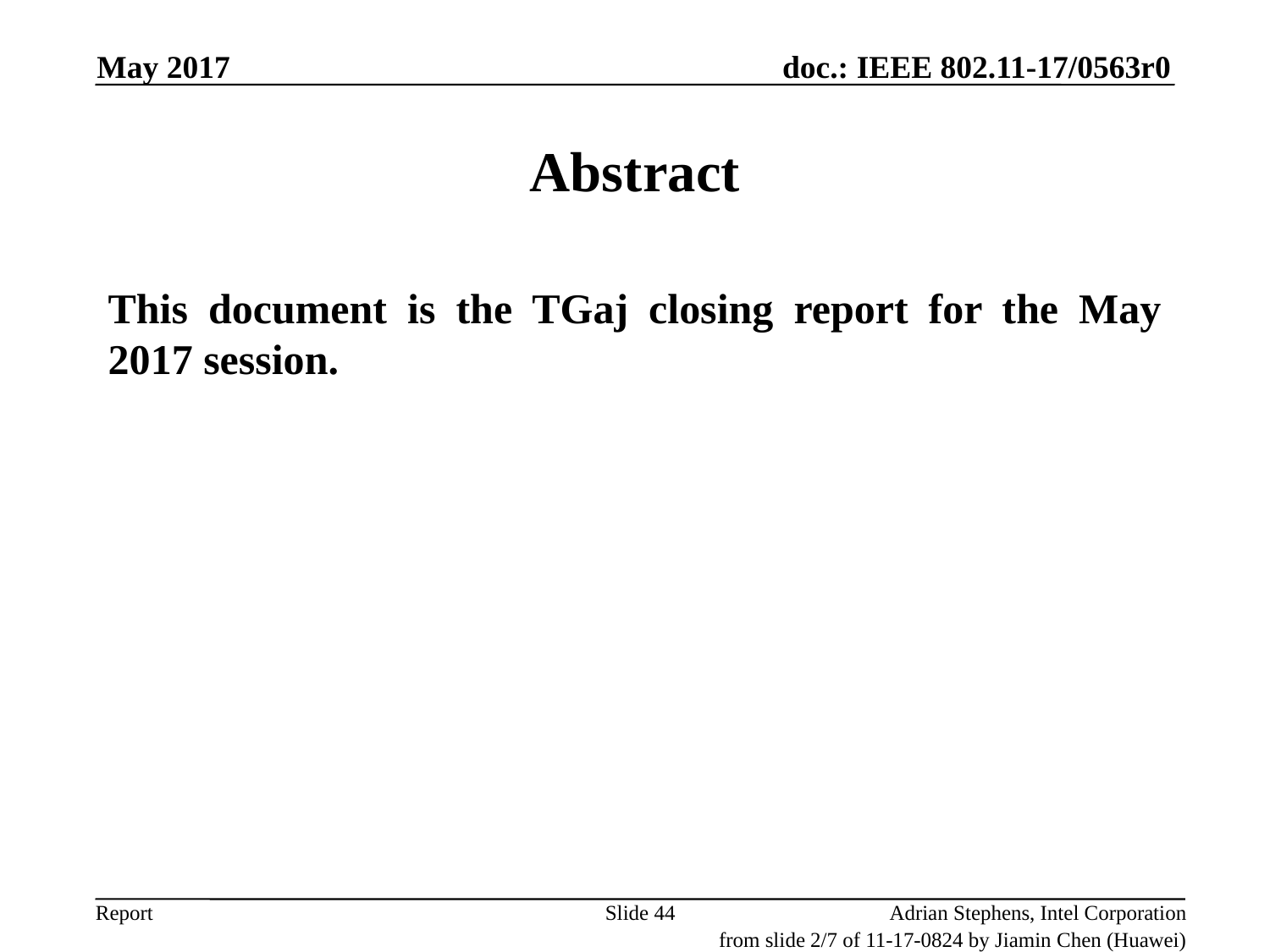

May 2017
# Abstract
This document is the TGaj closing report for the May 2017 session.
Slide 44
Adrian Stephens, Intel Corporation
from slide 2/7 of 11-17-0824 by Jiamin Chen (Huawei)